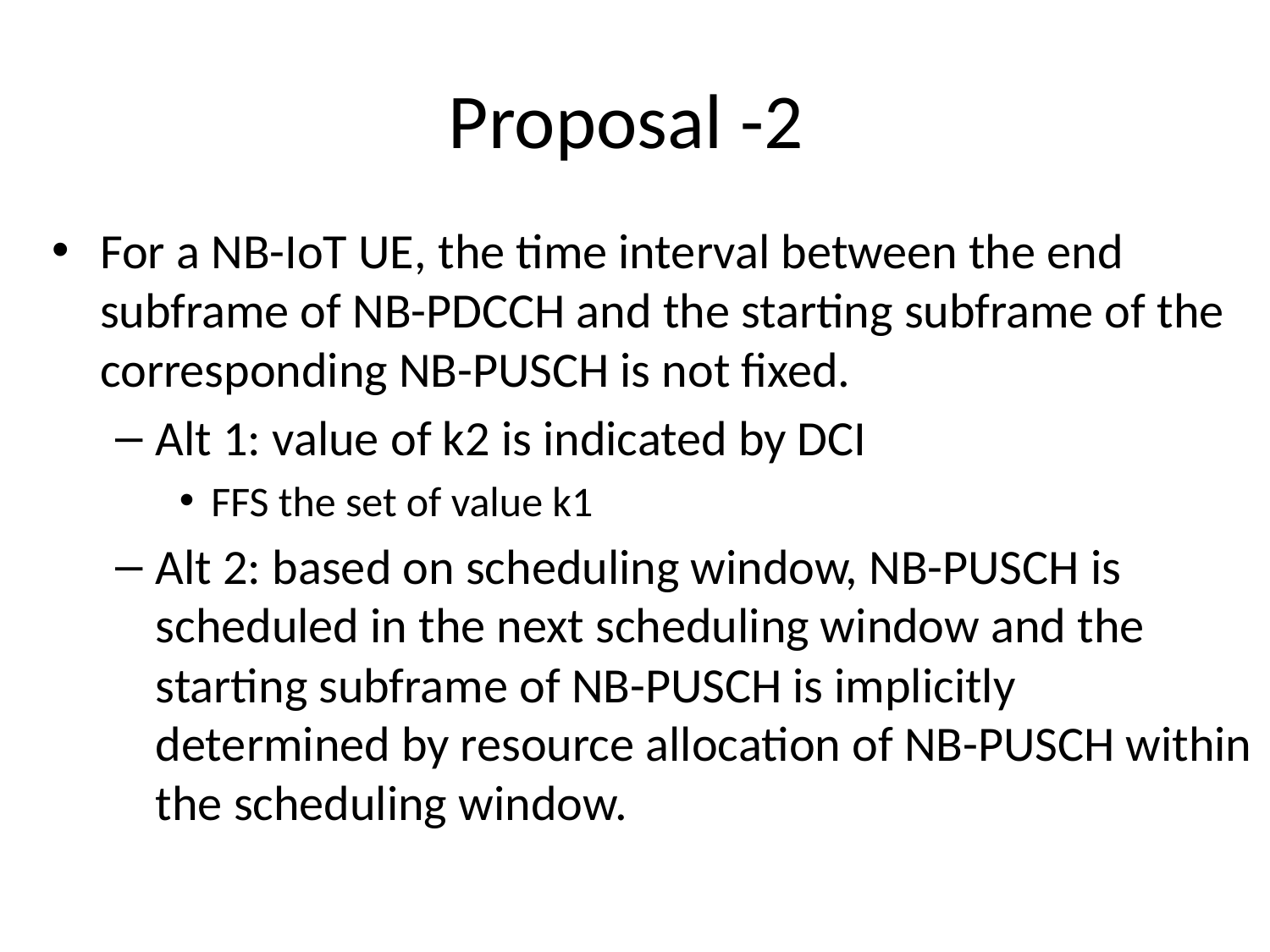

# Proposal -2
For a NB-IoT UE, the time interval between the end subframe of NB-PDCCH and the starting subframe of the corresponding NB-PUSCH is not fixed.
Alt 1: value of k2 is indicated by DCI
FFS the set of value k1
Alt 2: based on scheduling window, NB-PUSCH is scheduled in the next scheduling window and the starting subframe of NB-PUSCH is implicitly determined by resource allocation of NB-PUSCH within the scheduling window.